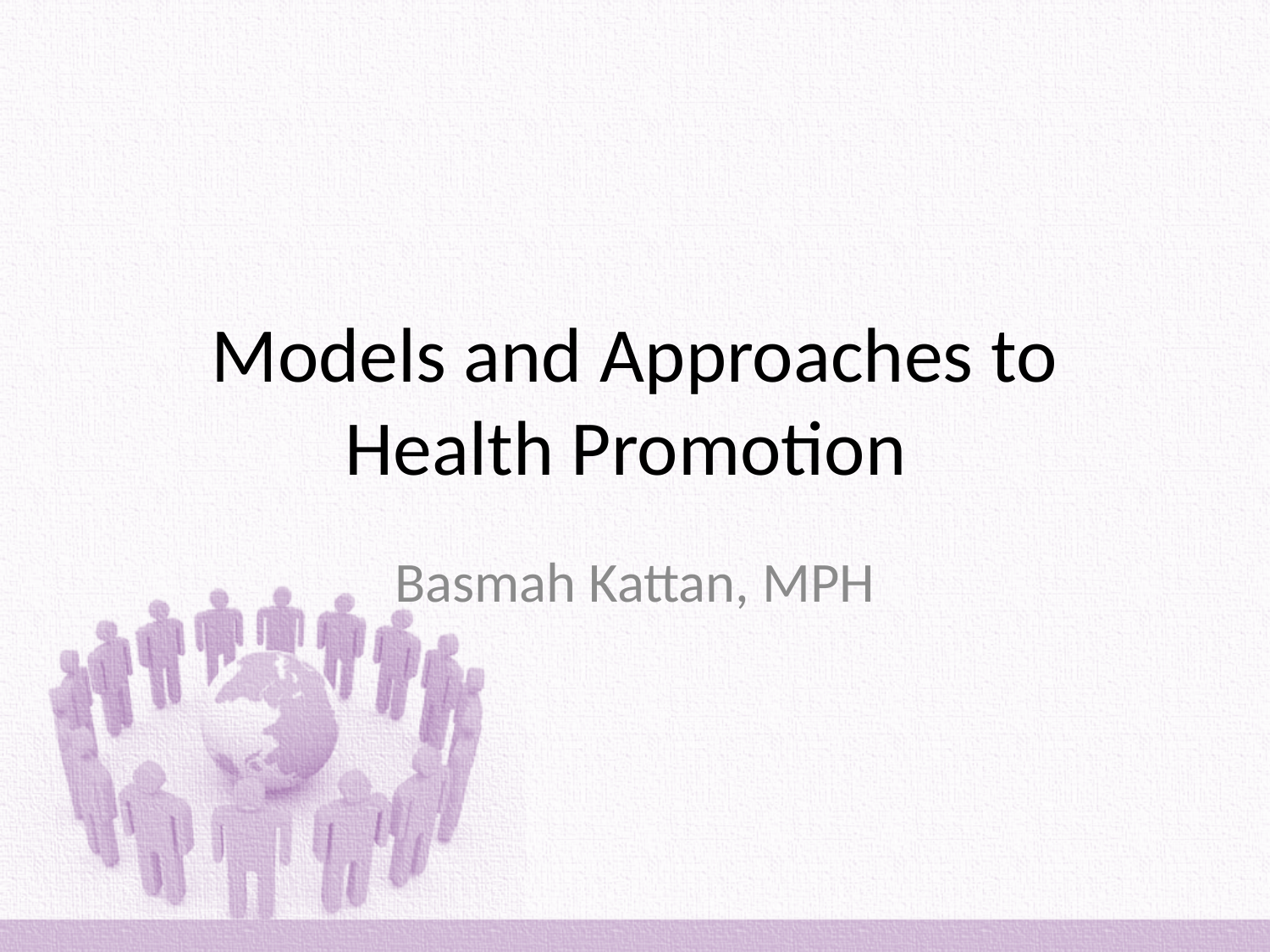

# Models and Approaches to Health Promotion
Basmah Kattan, MPH